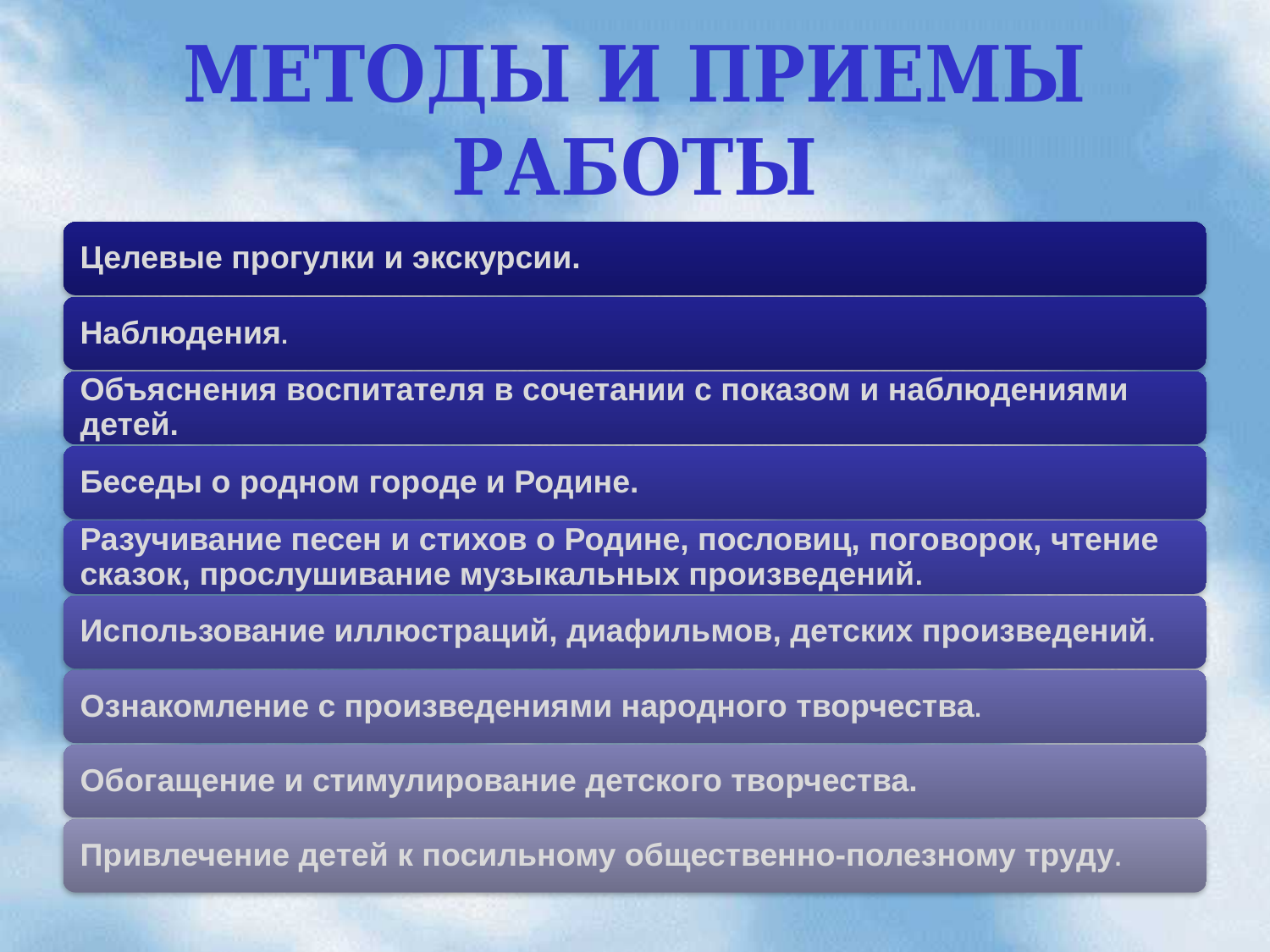

# МЕТОДЫ И ПРИЕМЫ РАБОТЫ
Целевые прогулки и экскурсии.
Наблюдения.
Объяснения воспитателя в сочетании с показом и наблюдениями детей.
Беседы о родном городе и Родине.
Разучивание песен и стихов о Родине, пословиц, поговорок, чтение сказок, прослушивание музыкальных произведений.
Использование иллюстраций, диафильмов, детских произведений.
Ознакомление с произведениями народного творчества.
Обогащение и стимулирование детского творчества.
Привлечение детей к посильному общественно-полезному труду.